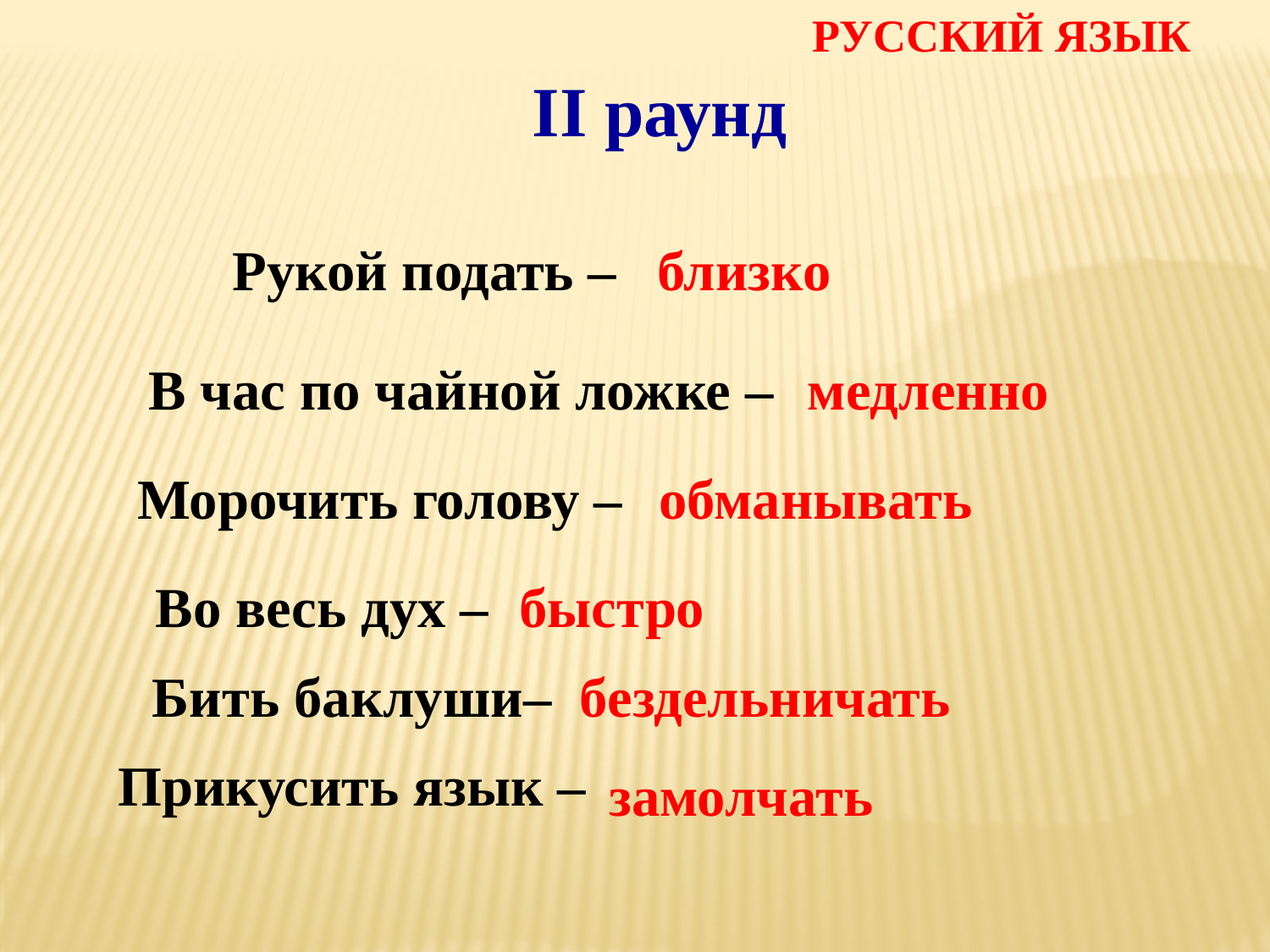

РУССКИЙ ЯЗЫК

II раунд
Рукой подать –
близко
В час по чайной ложке –
медленно
Морочить голову –
обманывать
Во весь дух –
быстро
Бить баклуши–
бездельничать
Прикусить язык –
замолчать